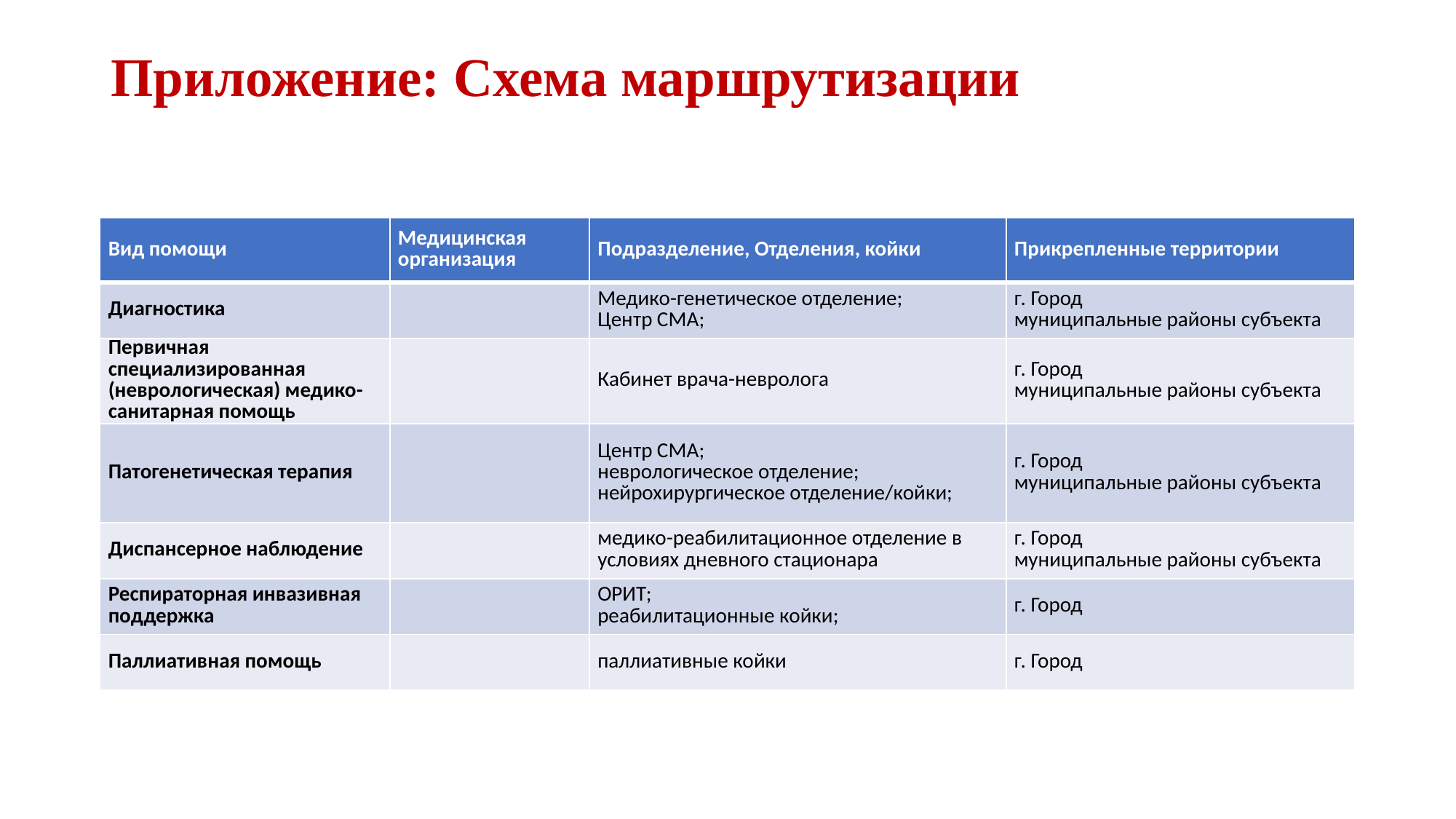

# Приложение: Схема маршрутизации
| Вид помощи | Медицинская организация | Подразделение, Отделения, койки | Прикрепленные территории |
| --- | --- | --- | --- |
| Диагностика |  | Медико-генетическое отделение; Центр СМА; | г. Город муниципальные районы субъекта |
| Первичная специализированная (неврологическая) медико-санитарная помощь |  | Кабинет врача-невролога | г. Город муниципальные районы субъекта |
| Патогенетическая терапия |  | Центр СМА; неврологическое отделение; нейрохирургическое отделение/койки; | г. Город муниципальные районы субъекта |
| Диспансерное наблюдение |  | медико-реабилитационное отделение в условиях дневного стационара | г. Город муниципальные районы субъекта |
| Респираторная инвазивная поддержка |  | ОРИТ; реабилитационные койки; | г. Город |
| Паллиативная помощь |  | паллиативные койки | г. Город |